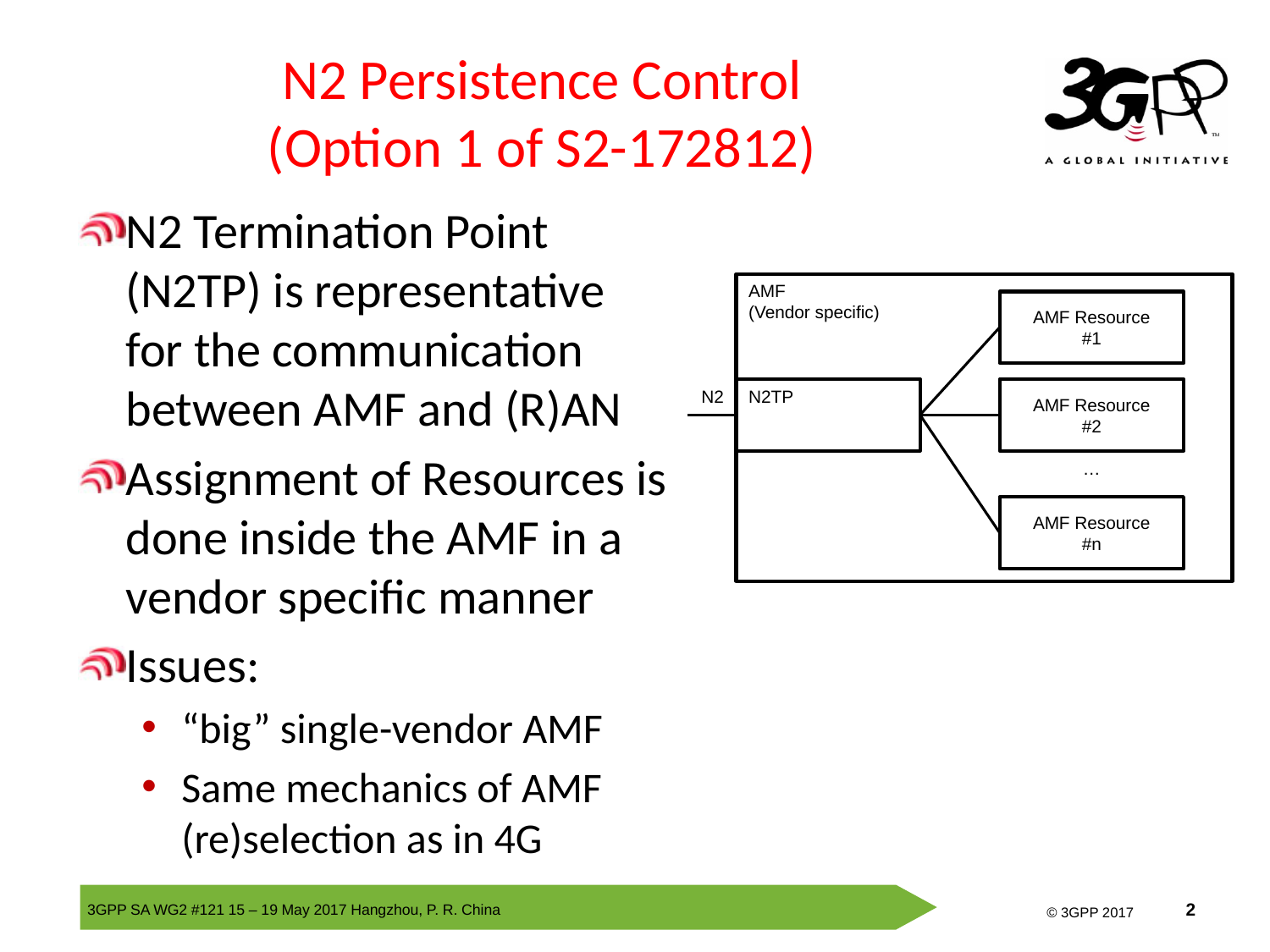

# N2 Persistence Control (Option 1 of S2-172812)
N2 Termination Point (N2TP) is representative for the communication between AMF and (R)AN
Assignment of Resources is done inside the AMF in a vendor specific manner
Issues:
“big” single-vendor AMF
Same mechanics of AMF (re)selection as in 4G

AMF
(Vendor specific)
AMF Resource
#1
N2
N2TP
AMF Resource
#2
…
AMF Resource
#n